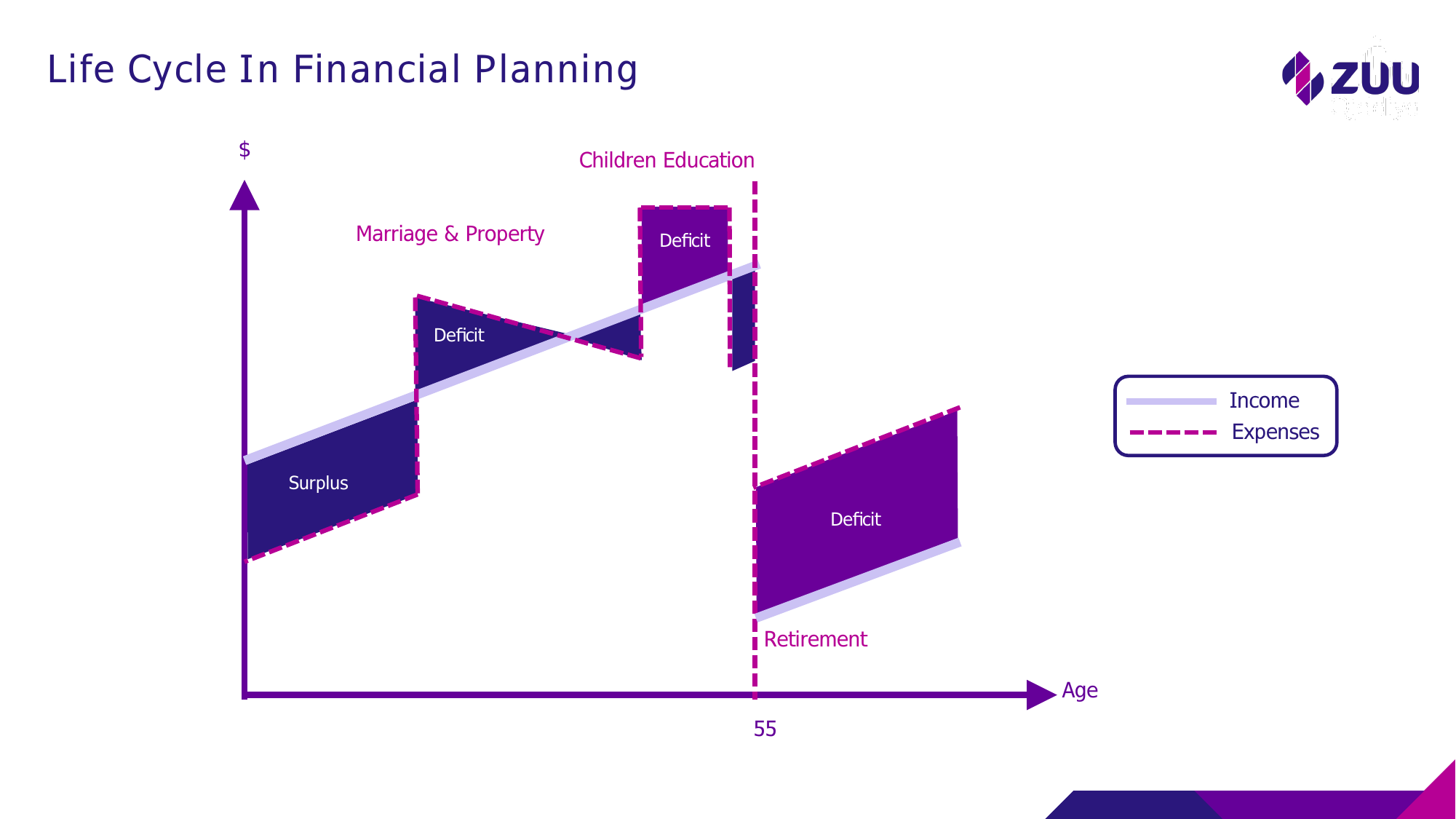

# Life Cycle In Financial Planning
$
Children Education

Marriage & Property
Deficit

Deficit

Surplus
Deficit
Retirement
Age
55

Income
Expenses